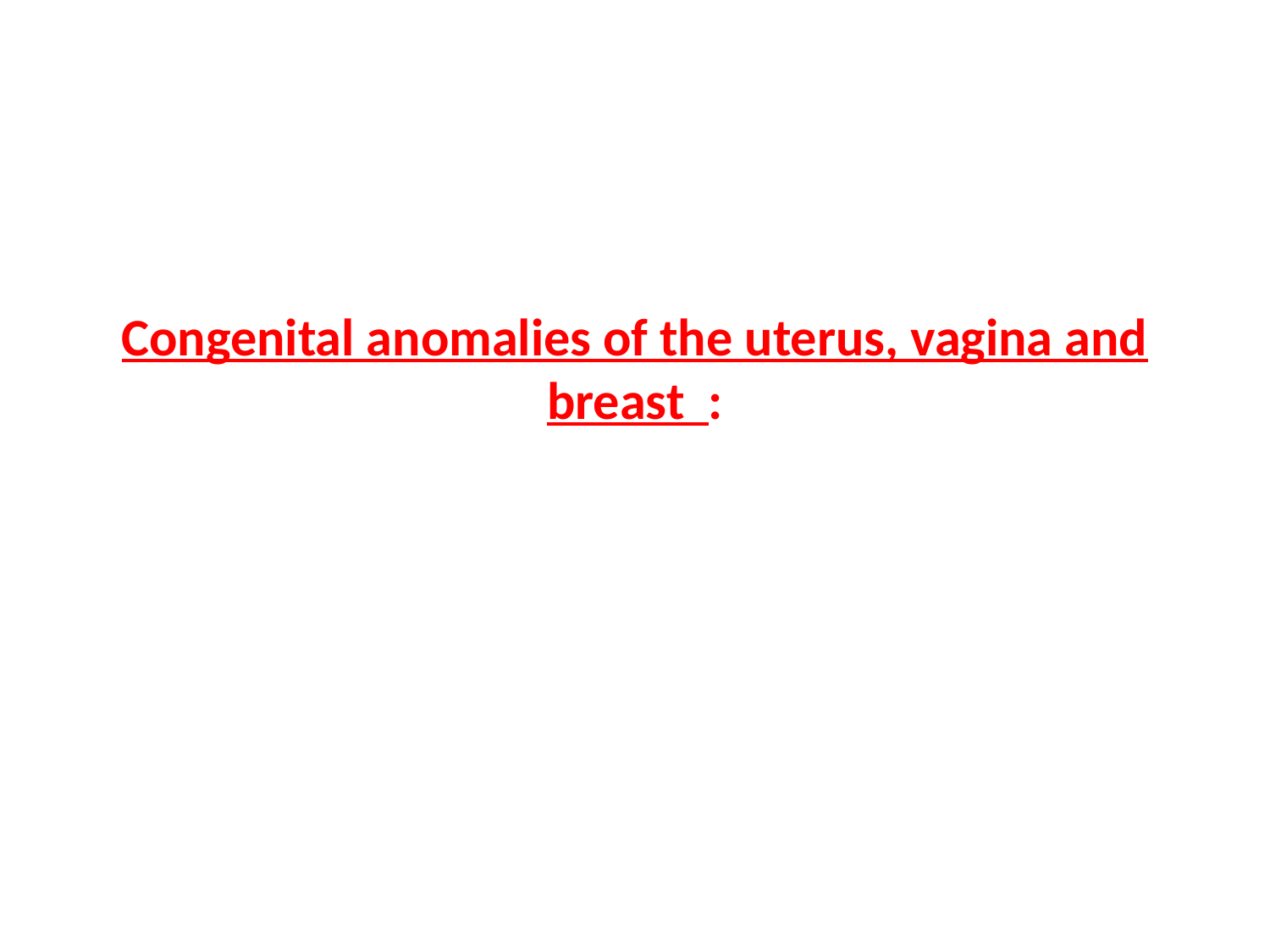

# Congenital anomalies of the uterus, vagina and breast  :